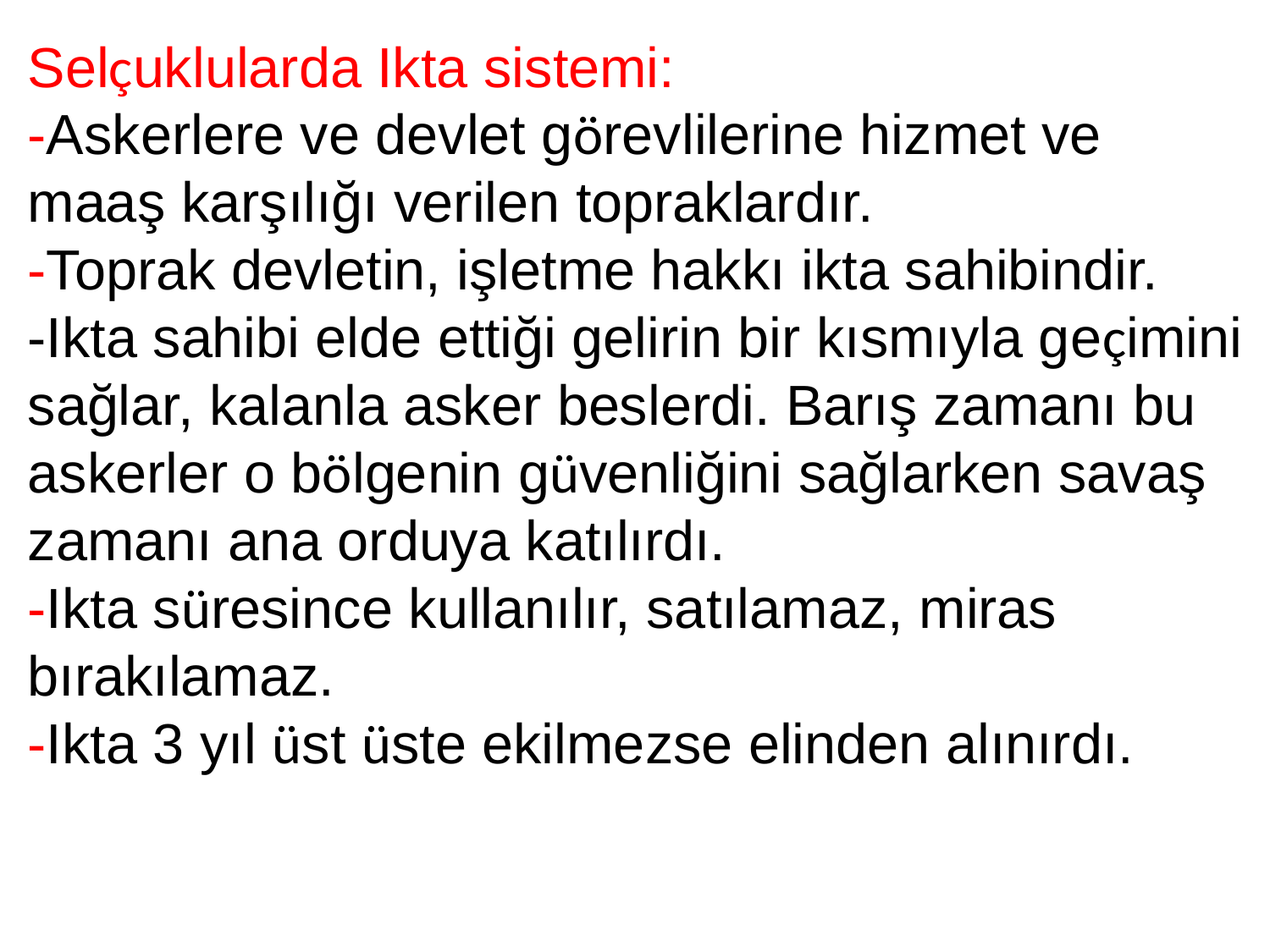

Selçuklularda Ikta sistemi:
-Askerlere ve devlet görevlilerine hizmet ve maaş karşılığı verilen topraklardır.
-Toprak devletin, işletme hakkı ikta sahibindir.
-Ikta sahibi elde ettiği gelirin bir kısmıyla geçimini sağlar, kalanla asker beslerdi. Barış zamanı bu askerler o bölgenin güvenliğini sağlarken savaş zamanı ana orduya katılırdı.
-Ikta süresince kullanılır, satılamaz, miras bırakılamaz.
-Ikta 3 yıl üst üste ekilmezse elinden alınırdı.